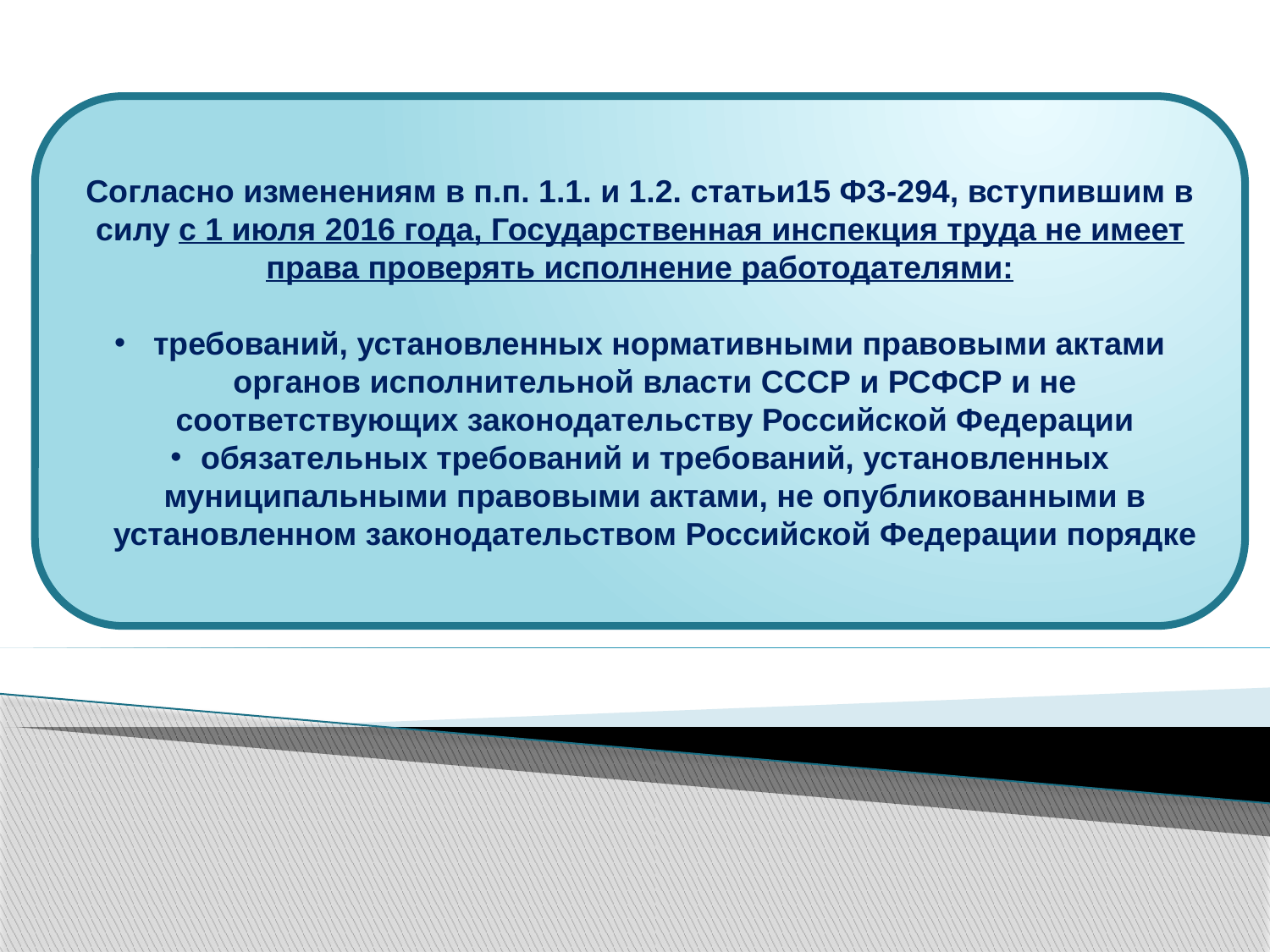

Согласно изменениям в п.п. 1.1. и 1.2. статьи15 ФЗ-294, вступившим в силу с 1 июля 2016 года, Государственная инспекция труда не имеет права проверять исполнение работодателями:

 требований, установленных нормативными правовыми актами органов исполнительной власти СССР и РСФСР и не соответствующих законодательству Российской Федерации
обязательных требований и требований, установленных муниципальными правовыми актами, не опубликованными в установленном законодательством Российской Федерации порядке